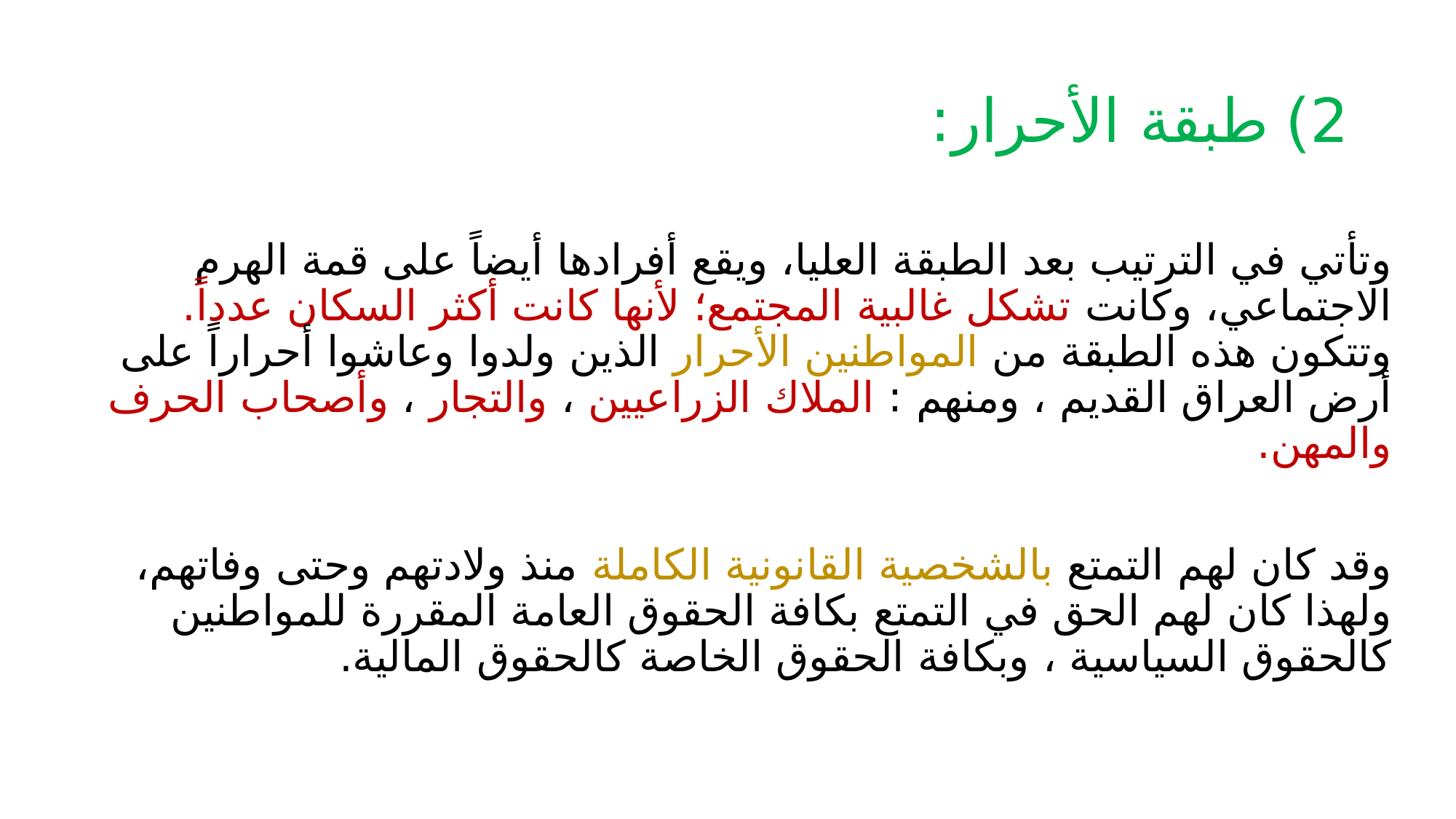

# 2) طبقة الأحرار:
وتأتي في الترتيب بعد الطبقة العليا، ويقع أفرادها أيضاً على قمة الهرم الاجتماعي، وكانت تشكل غالبية المجتمع؛ لأنها كانت أكثر السكان عدداً. وتتكون هذه الطبقة من المواطنين الأحرار الذين ولدوا وعاشوا أحراراً على أرض العراق القديم ، ومنهم : الملاك الزراعيين ، والتجار ، وأصحاب الحرف والمهن.

وقد كان لهم التمتع بالشخصية القانونية الكاملة منذ ولادتهم وحتى وفاتهم، ولهذا كان لهم الحق في التمتع بكافة الحقوق العامة المقررة للمواطنين كالحقوق السياسية ، وبكافة الحقوق الخاصة كالحقوق المالية.